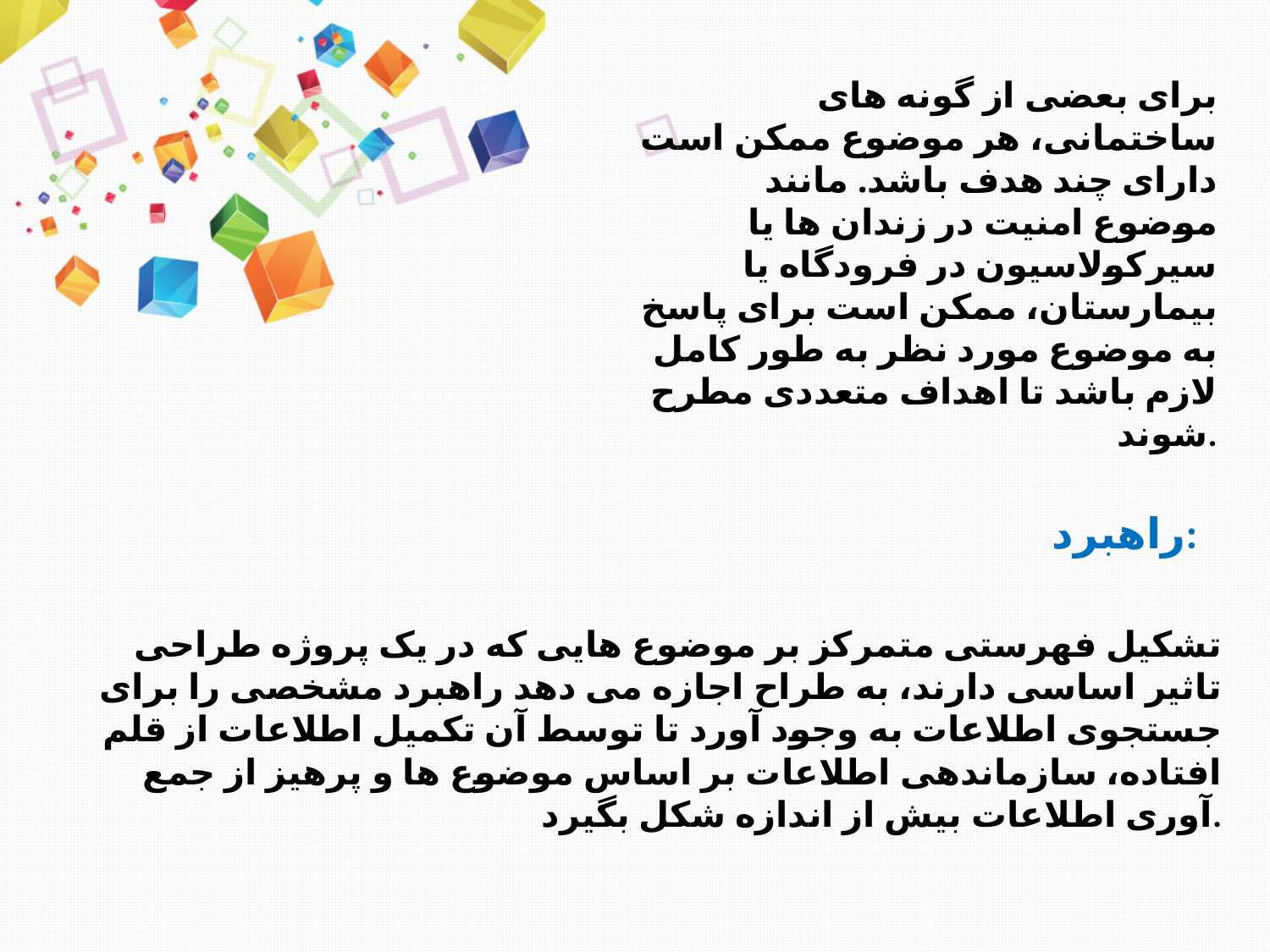

برای بعضی از گونه های ساختمانی، هر موضوع ممکن است دارای چند هدف باشد. مانند موضوع امنیت در زندان ها یا سیرکولاسیون در فرودگاه یا بیمارستان، ممکن است برای پاسخ به موضوع مورد نظر به طور کامل لازم باشد تا اهداف متعددی مطرح شوند.
راهبرد:

تشکیل فهرستی متمرکز بر موضوع هایی که در یک پروژه طراحی تاثیر اساسی دارند، به طراح اجازه می دهد راهبرد مشخصی را برای جستجوی اطلاعات به وجود آورد تا توسط آن تکمیل اطلاعات از قلم افتاده، سازماندهی اطلاعات بر اساس موضوع ها و پرهیز از جمع آوری اطلاعات بیش از اندازه شکل بگیرد.